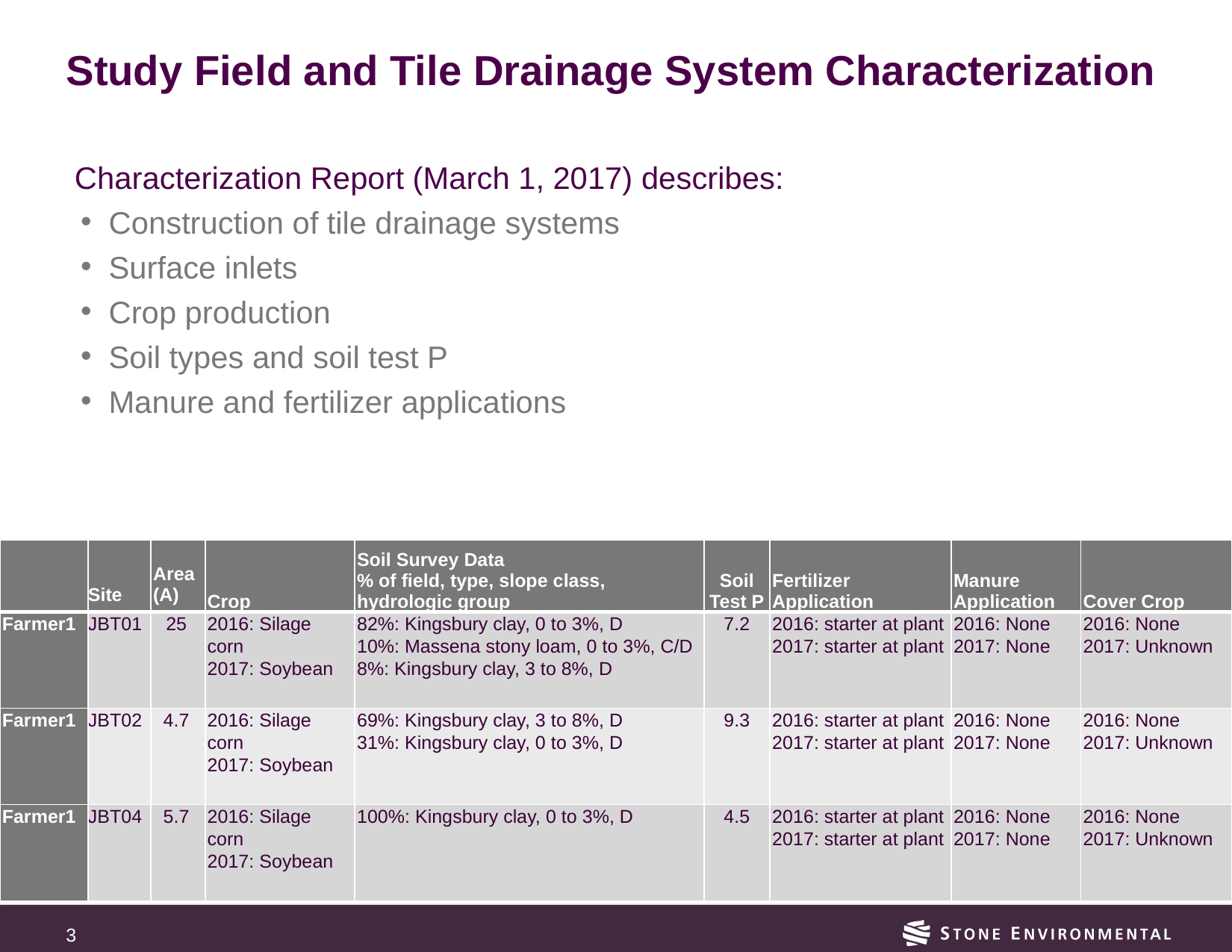

# Study Field and Tile Drainage System Characterization
Characterization Report (March 1, 2017) describes:
Construction of tile drainage systems
Surface inlets
Crop production
Soil types and soil test P
Manure and fertilizer applications
|  | Site | Area (A) | Crop | Soil Survey Data % of field, type, slope class, hydrologic group | Soil Test P | Fertilizer Application | Manure Application | Cover Crop |
| --- | --- | --- | --- | --- | --- | --- | --- | --- |
| Farmer1 | JBT01 | 25 | 2016: Silage corn 2017: Soybean | 82%: Kingsbury clay, 0 to 3%, D 10%: Massena stony loam, 0 to 3%, C/D 8%: Kingsbury clay, 3 to 8%, D | 7.2 | 2016: starter at plant 2017: starter at plant | 2016: None 2017: None | 2016: None 2017: Unknown |
| Farmer1 | JBT02 | 4.7 | 2016: Silage corn 2017: Soybean | 69%: Kingsbury clay, 3 to 8%, D 31%: Kingsbury clay, 0 to 3%, D | 9.3 | 2016: starter at plant 2017: starter at plant | 2016: None 2017: None | 2016: None 2017: Unknown |
| Farmer1 | JBT04 | 5.7 | 2016: Silage corn 2017: Soybean | 100%: Kingsbury clay, 0 to 3%, D | 4.5 | 2016: starter at plant 2017: starter at plant | 2016: None 2017: None | 2016: None 2017: Unknown |